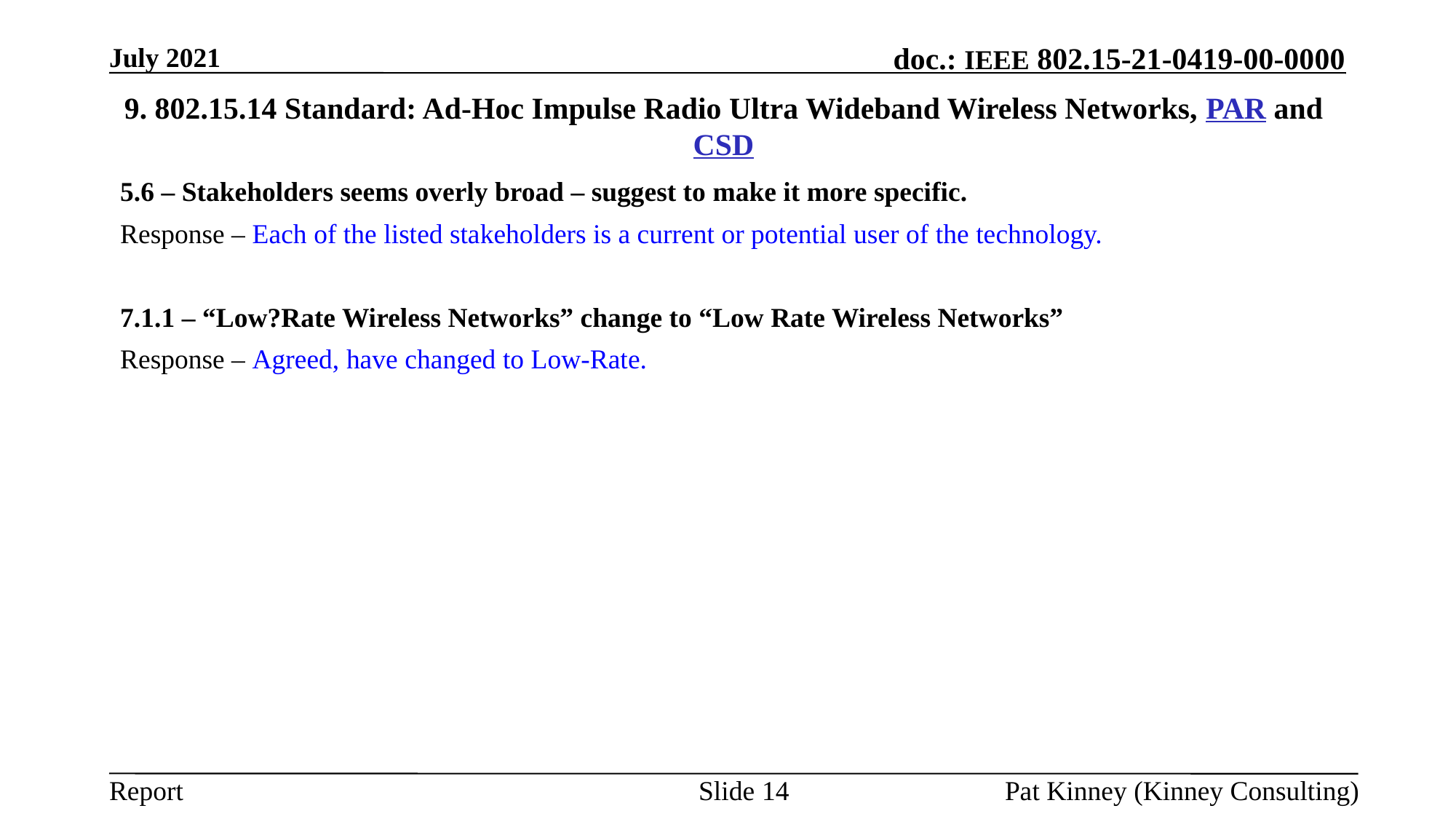

July 2021
# 9. 802.15.14 Standard: Ad-Hoc Impulse Radio Ultra Wideband Wireless Networks, PAR and CSD
5.6 – Stakeholders seems overly broad – suggest to make it more specific.
Response – Each of the listed stakeholders is a current or potential user of the technology.

7.1.1 – “Low?Rate Wireless Networks” change to “Low Rate Wireless Networks”
Response – Agreed, have changed to Low-Rate.

Pat Kinney (Kinney Consulting)
Slide 14